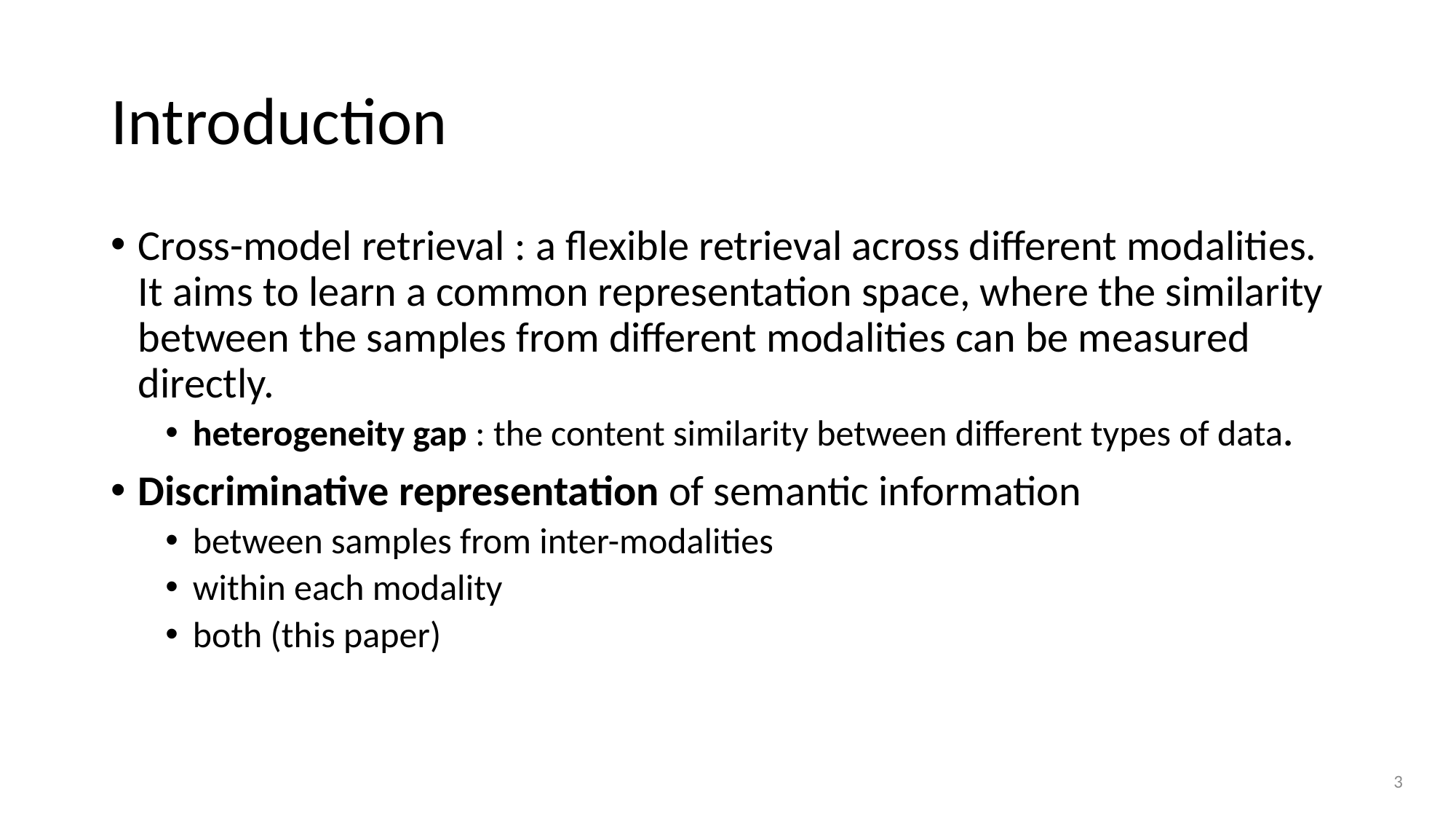

# Introduction
Cross-model retrieval : a flexible retrieval across different modalities. It aims to learn a common representation space, where the similarity between the samples from different modalities can be measured directly.
heterogeneity gap : the content similarity between different types of data.
Discriminative representation of semantic information
between samples from inter-modalities
within each modality
both (this paper)
3